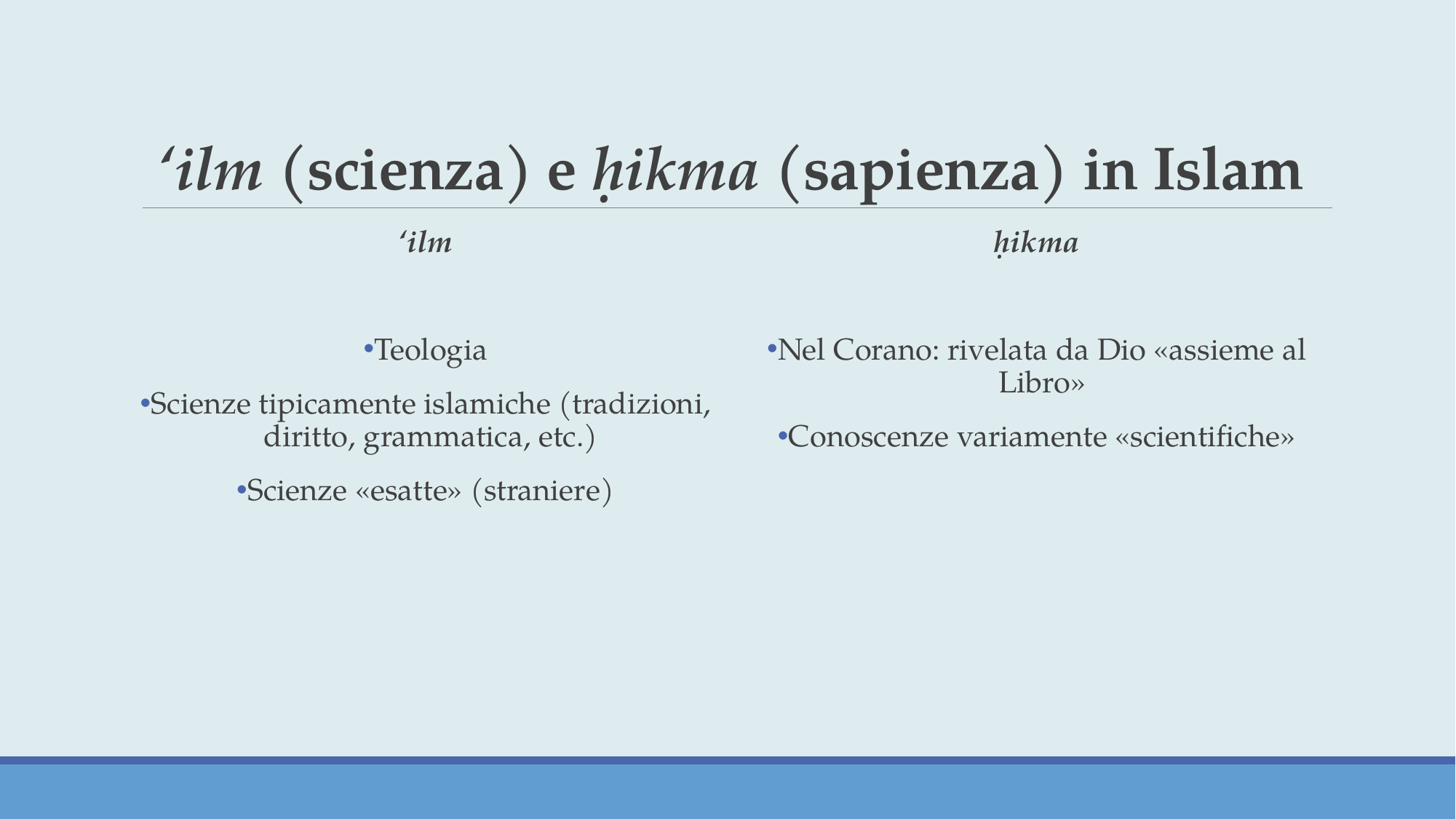

# ‘ilm (scienza) e ḥikma (sapienza) in Islam
‘ilm

Teologia
Scienze tipicamente islamiche (tradizioni, diritto, grammatica, etc.)
Scienze «esatte» (straniere)
ḥikma

Nel Corano: rivelata da Dio «assieme al Libro»
Conoscenze variamente «scientifiche»